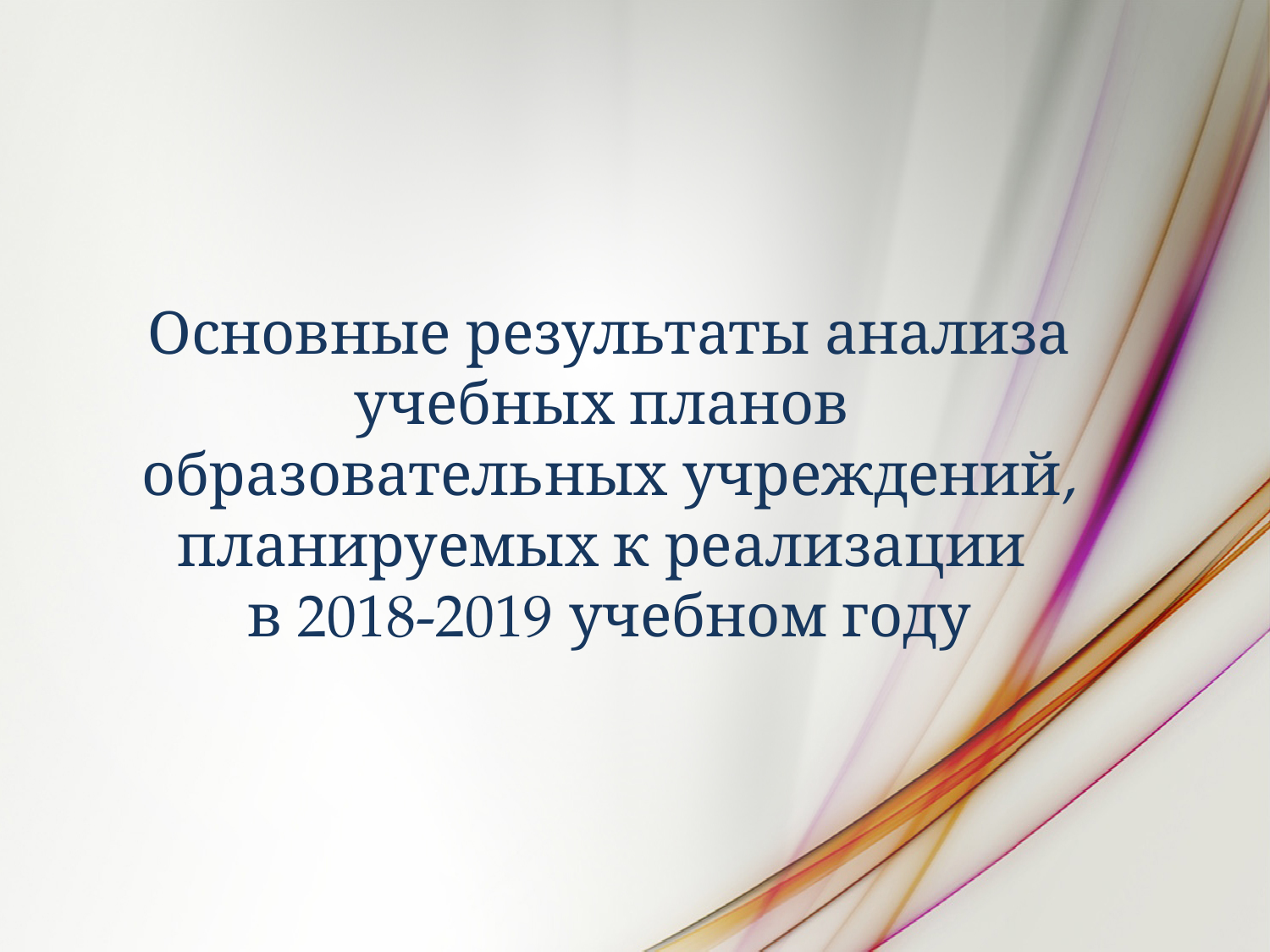

# Основные результаты анализа учебных планов образовательных учреждений, планируемых к реализации в 2018-2019 учебном году